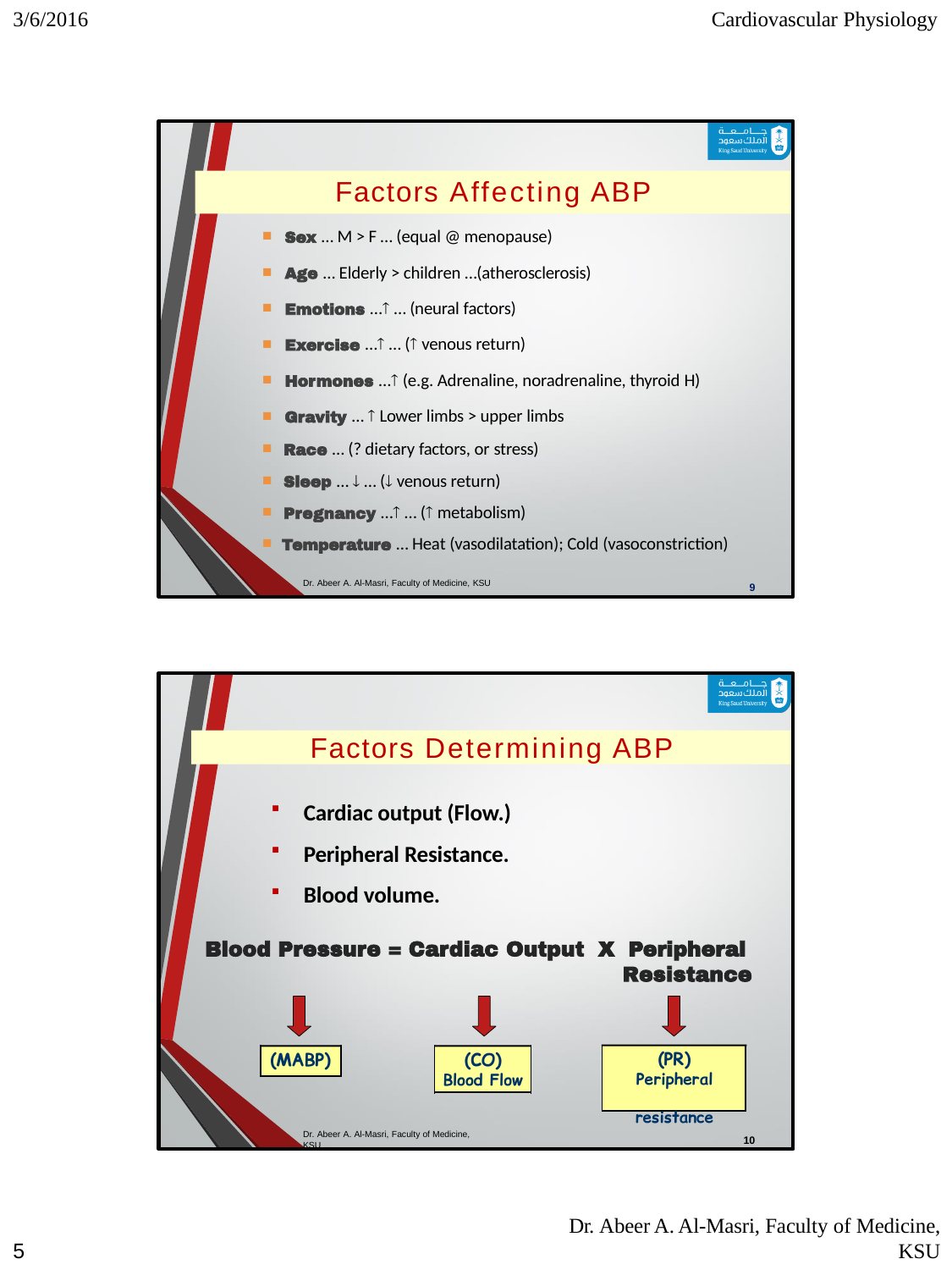

3/6/2016
Cardiovascular Physiology

Factors Affecting ABP
Sex … M > F … (equal @ menopause)
Age … Elderly > children …(atherosclerosis)
Emotions …↑ … (neural factors)
Exercise …↑ … (↑ venous return)
Hormones …↑ (e.g. Adrenaline, noradrenaline, thyroid H)
Gravity … ↑ Lower limbs > upper limbs
Race … (? dietary factors, or stress)
Sleep … ↓ … (↓ venous return)
Pregnancy …↑ … (↑ metabolism)
Temperature … Heat (vasodilatation); Cold (vasoconstriction)

Dr. Abeer A. Al-Masri, Faculty of Medicine, KSU

9

Factors Determining ABP
Cardiac output (Flow.)
Peripheral Resistance.
Blood volume.

Blood Pressure = Cardiac Output  X Peripheral
Resistance

(PR)
Peripheral  resistance
(MABP)
(CO)
Blood Flow

Dr. Abeer A. Al-Masri, Faculty of Medicine, KSU
10
Dr. Abeer A. Al-Masri, Faculty of Medicine,
KSU
5